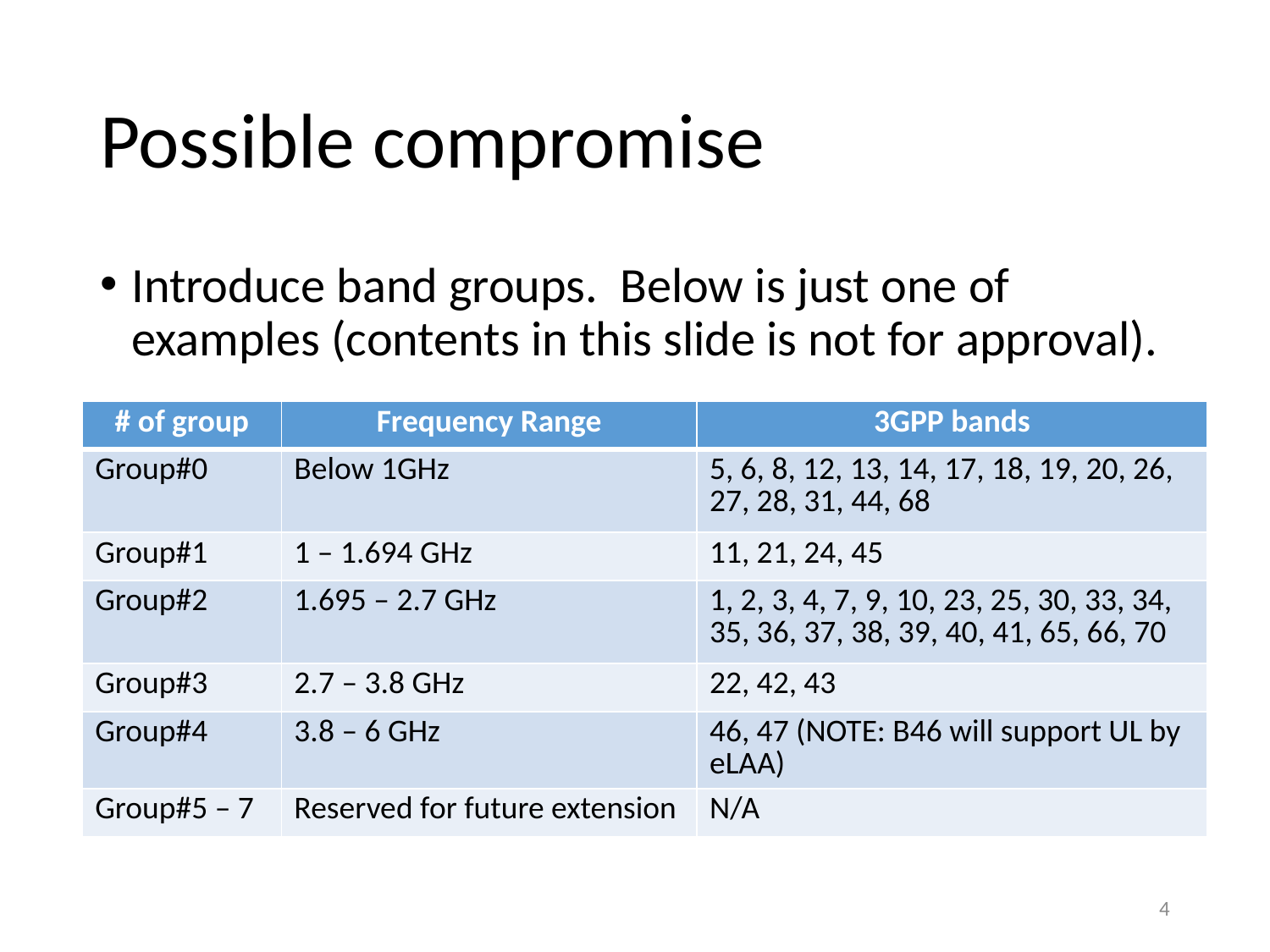

# Possible compromise
Introduce band groups.  Below is just one of examples (contents in this slide is not for approval).
| # of group | Frequency Range | 3GPP bands |
| --- | --- | --- |
| Group#0 | Below 1GHz | 5, 6, 8, 12, 13, 14, 17, 18, 19, 20, 26, 27, 28, 31, 44, 68 |
| Group#1 | 1 – 1.694 GHz | 11, 21, 24, 45 |
| Group#2 | 1.695 – 2.7 GHz | 1, 2, 3, 4, 7, 9, 10, 23, 25, 30, 33, 34, 35, 36, 37, 38, 39, 40, 41, 65, 66, 70 |
| Group#3 | 2.7 – 3.8 GHz | 22, 42, 43 |
| Group#4 | 3.8 – 6 GHz | 46, 47 (NOTE: B46 will support UL by eLAA) |
| Group#5 – 7 | Reserved for future extension | N/A |
4